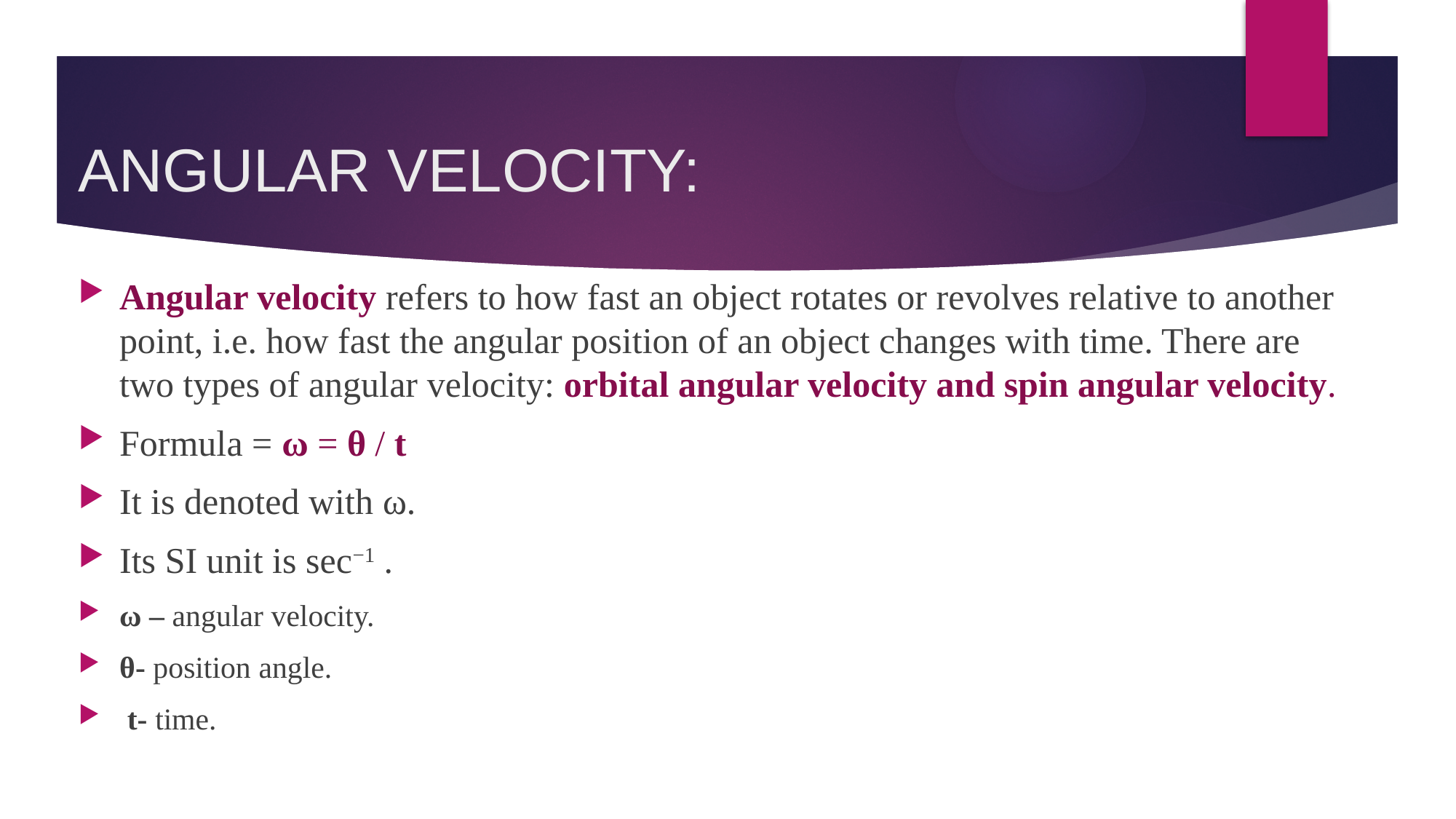

# ANGULAR VELOCITY:
Angular velocity refers to how fast an object rotates or revolves relative to another point, i.e. how fast the angular position of an object changes with time. There are two types of angular velocity: orbital angular velocity and spin angular velocity.
Formula = ω = θ / t
It is denoted with ω.
Its SI unit is sec−1 .
ω – angular velocity.
θ- position angle.
 t- time.